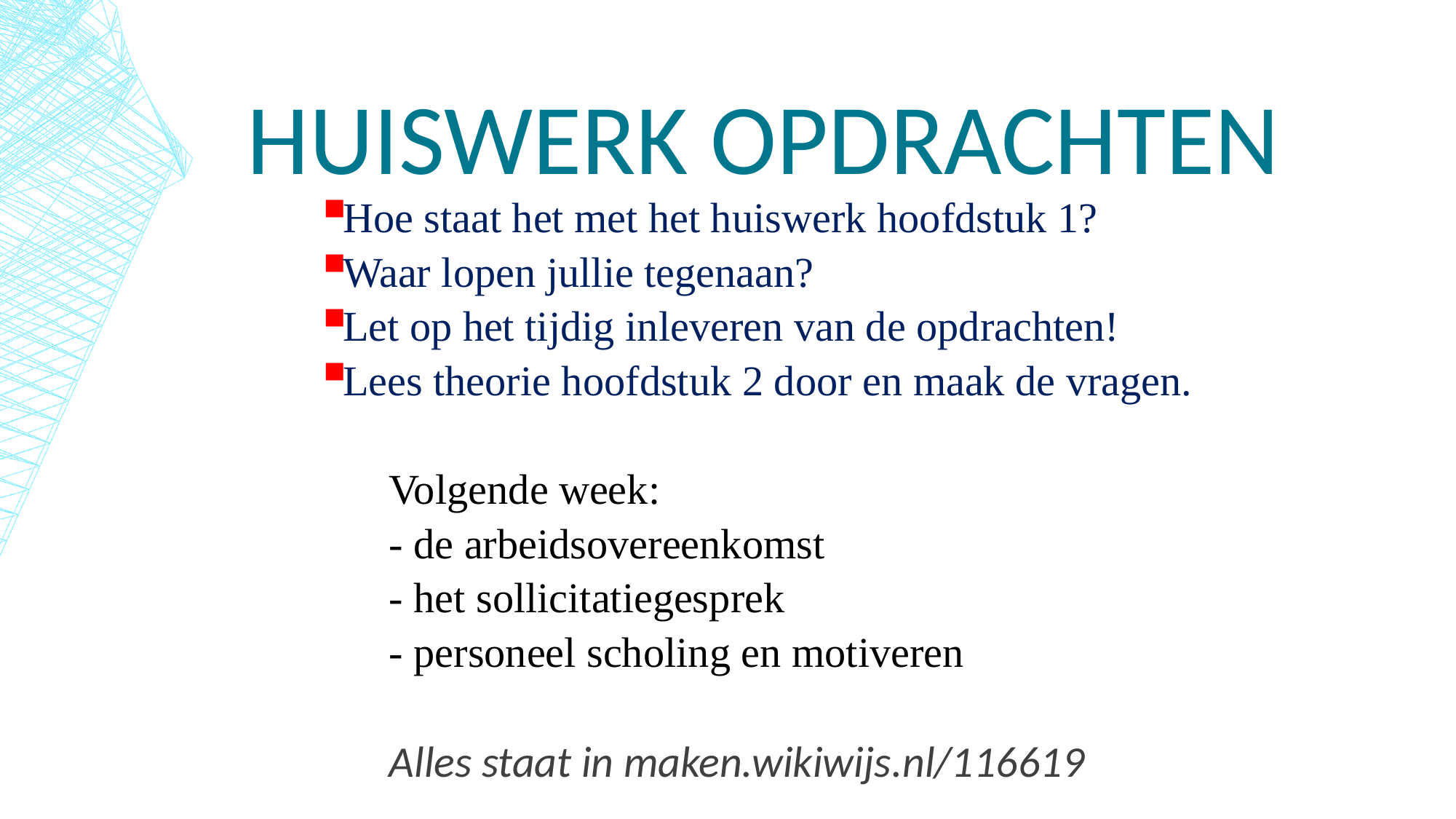

# Huiswerk opdrachten
Hoe staat het met het huiswerk hoofdstuk 1?
Waar lopen jullie tegenaan?
Let op het tijdig inleveren van de opdrachten!
Lees theorie hoofdstuk 2 door en maak de vragen.

Volgende week:
	- de arbeidsovereenkomst
	- het sollicitatiegesprek
	- personeel scholing en motiveren

Alles staat in maken.wikiwijs.nl/116619